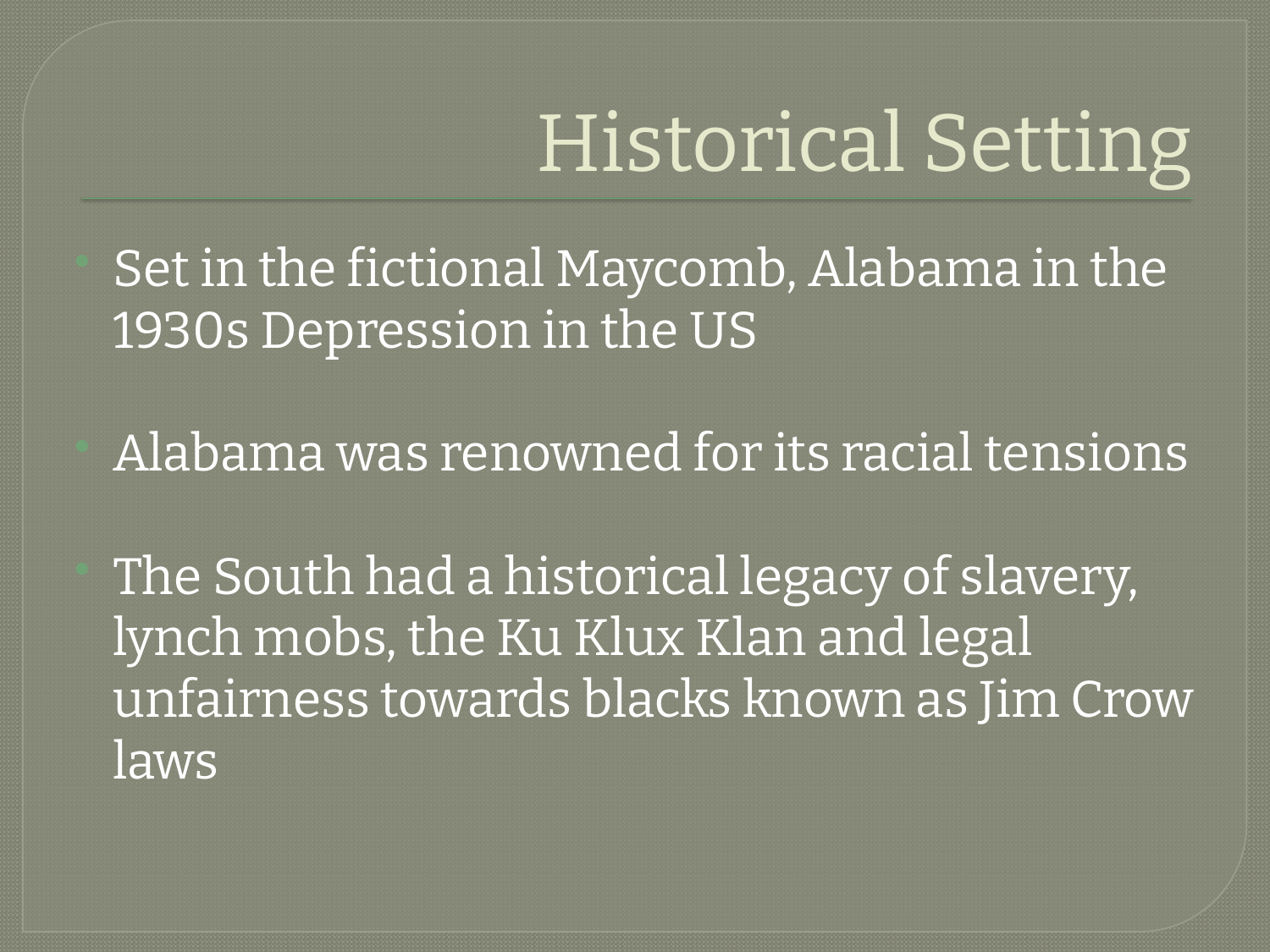

# Historical Setting
Set in the fictional Maycomb, Alabama in the 1930s Depression in the US

Alabama was renowned for its racial tensions

The South had a historical legacy of slavery, lynch mobs, the Ku Klux Klan and legal unfairness towards blacks known as Jim Crow laws